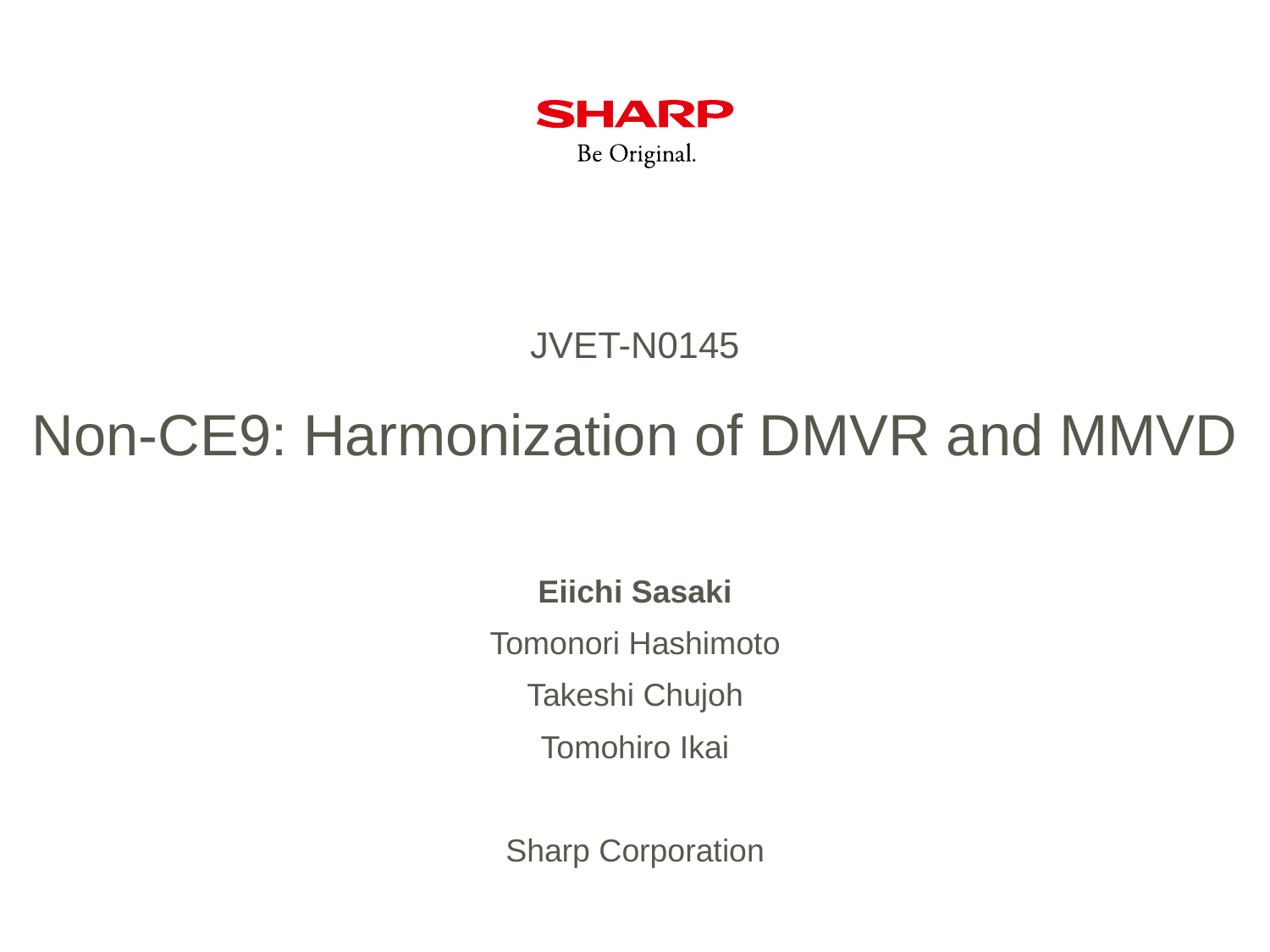

JVET-N0145
# Non-CE9: Harmonization of DMVR and MMVD
Eiichi Sasaki
Tomonori Hashimoto
Takeshi Chujoh
Tomohiro Ikai

Sharp Corporation